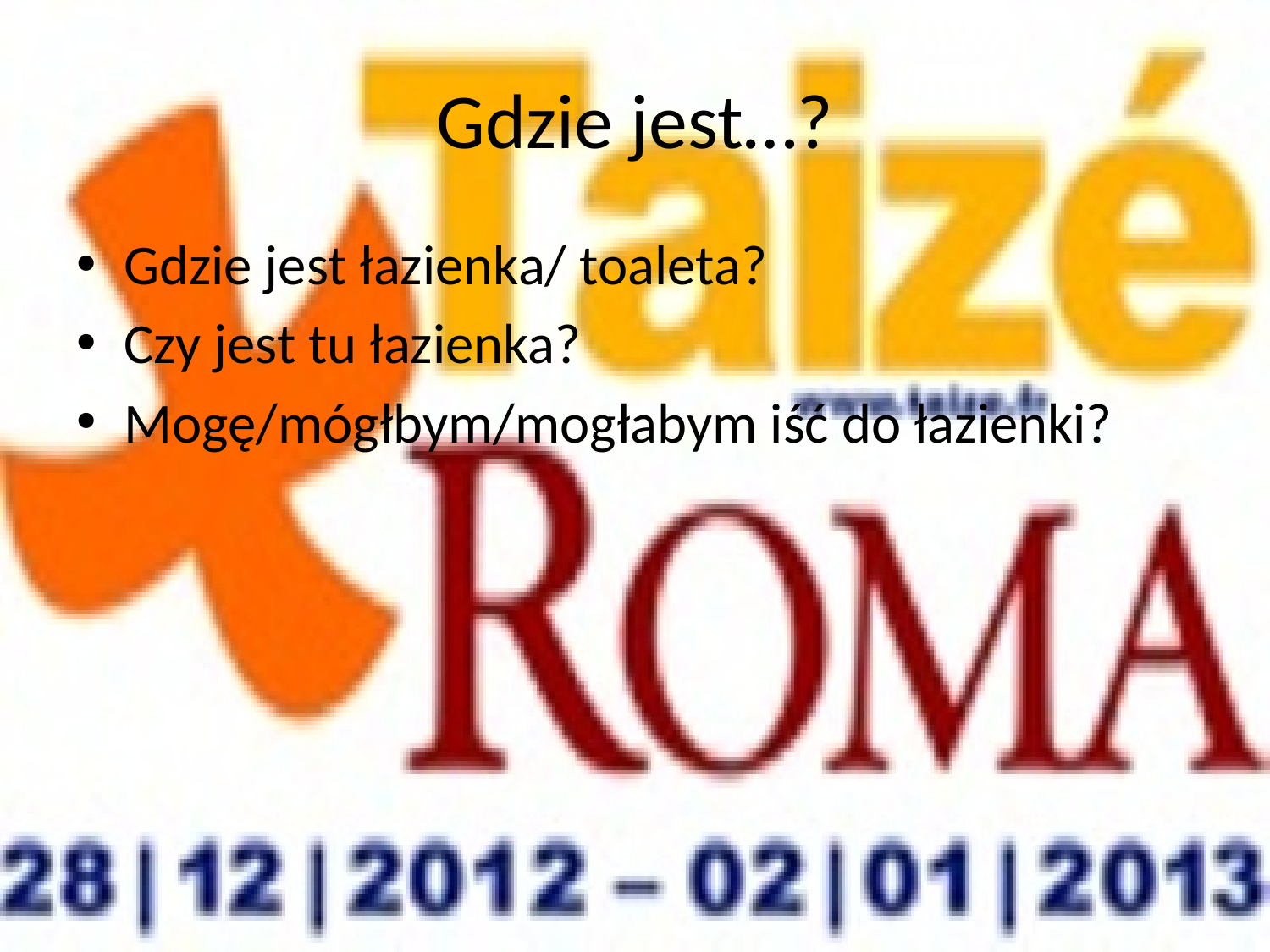

# Gdzie jest…?
Gdzie jest łazienka/ toaleta?
Czy jest tu łazienka?
Mogę/mógłbym/mogłabym iść do łazienki?